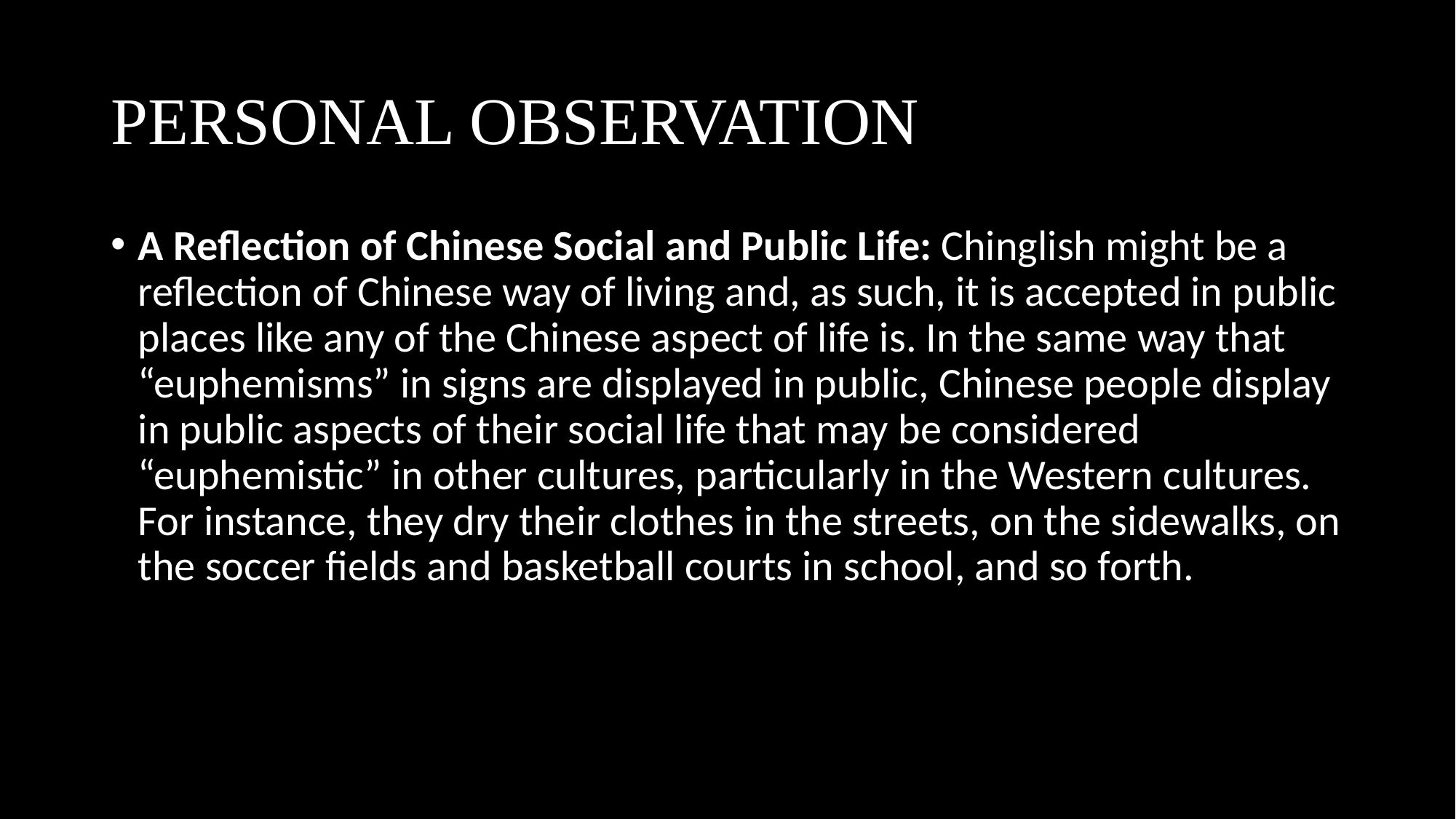

# PERSONAL OBSERVATION
A Reflection of Chinese Social and Public Life: Chinglish might be a reflection of Chinese way of living and, as such, it is accepted in public places like any of the Chinese aspect of life is. In the same way that “euphemisms” in signs are displayed in public, Chinese people display in public aspects of their social life that may be considered “euphemistic” in other cultures, particularly in the Western cultures. For instance, they dry their clothes in the streets, on the sidewalks, on the soccer fields and basketball courts in school, and so forth.